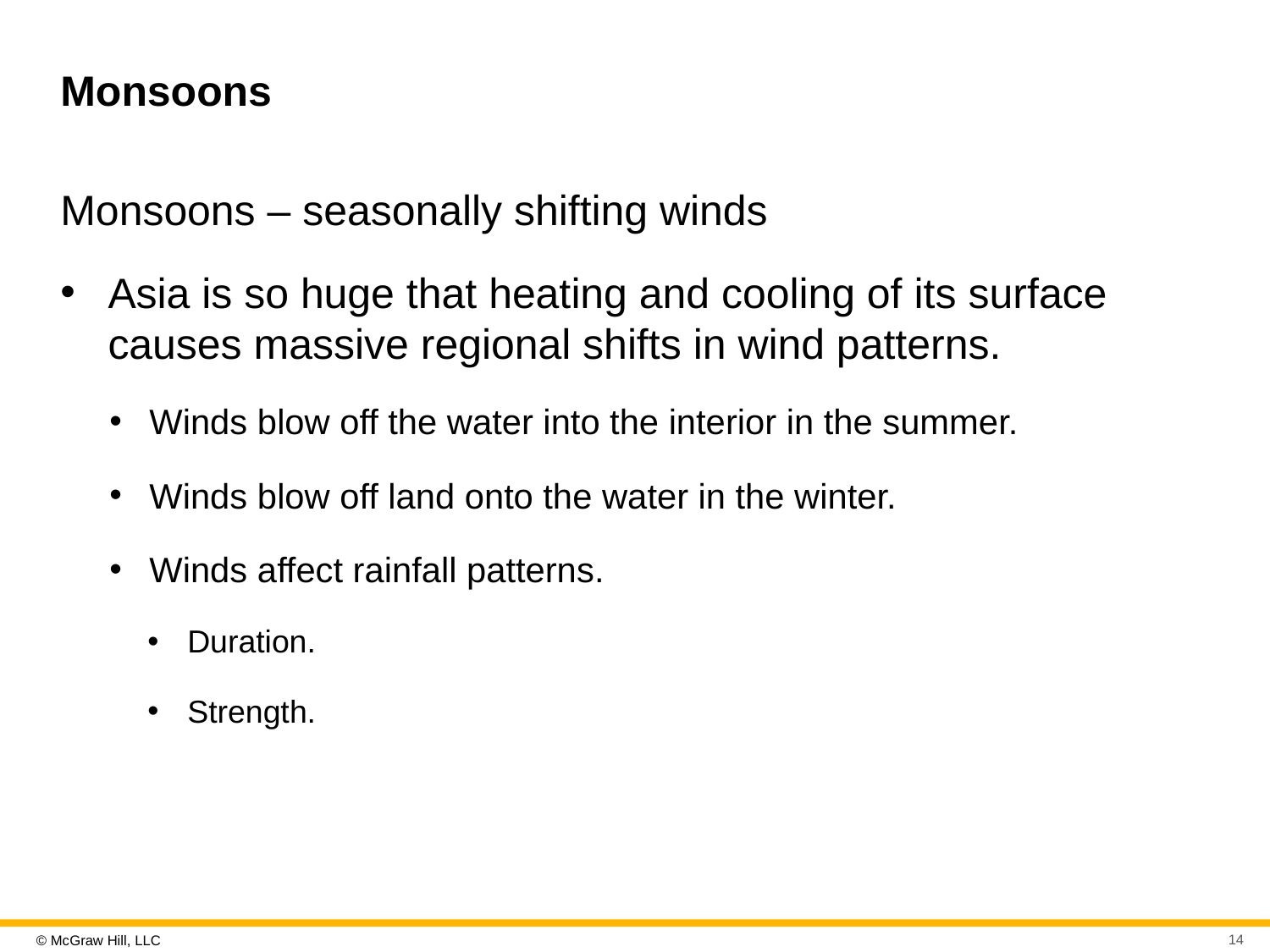

# Monsoons
Monsoons – seasonally shifting winds
Asia is so huge that heating and cooling of its surface causes massive regional shifts in wind patterns.
Winds blow off the water into the interior in the summer.
Winds blow off land onto the water in the winter.
Winds affect rainfall patterns.
Duration.
Strength.
14